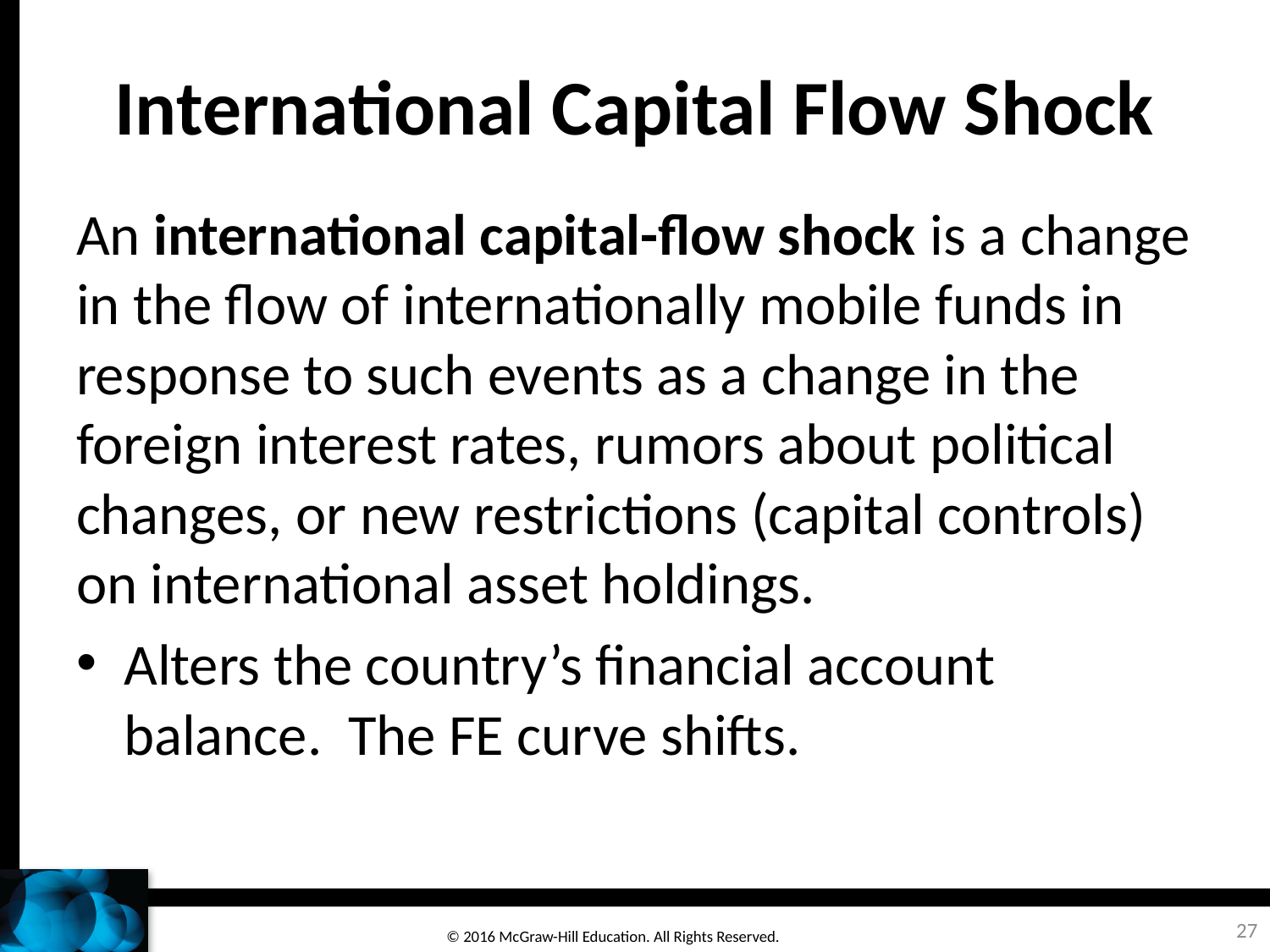

# International Capital Flow Shock
An international capital-flow shock is a change in the flow of internationally mobile funds in response to such events as a change in the foreign interest rates, rumors about political changes, or new restrictions (capital controls) on international asset holdings.
Alters the country’s financial account balance.  The FE curve shifts.
27
© 2016 McGraw-Hill Education. All Rights Reserved.